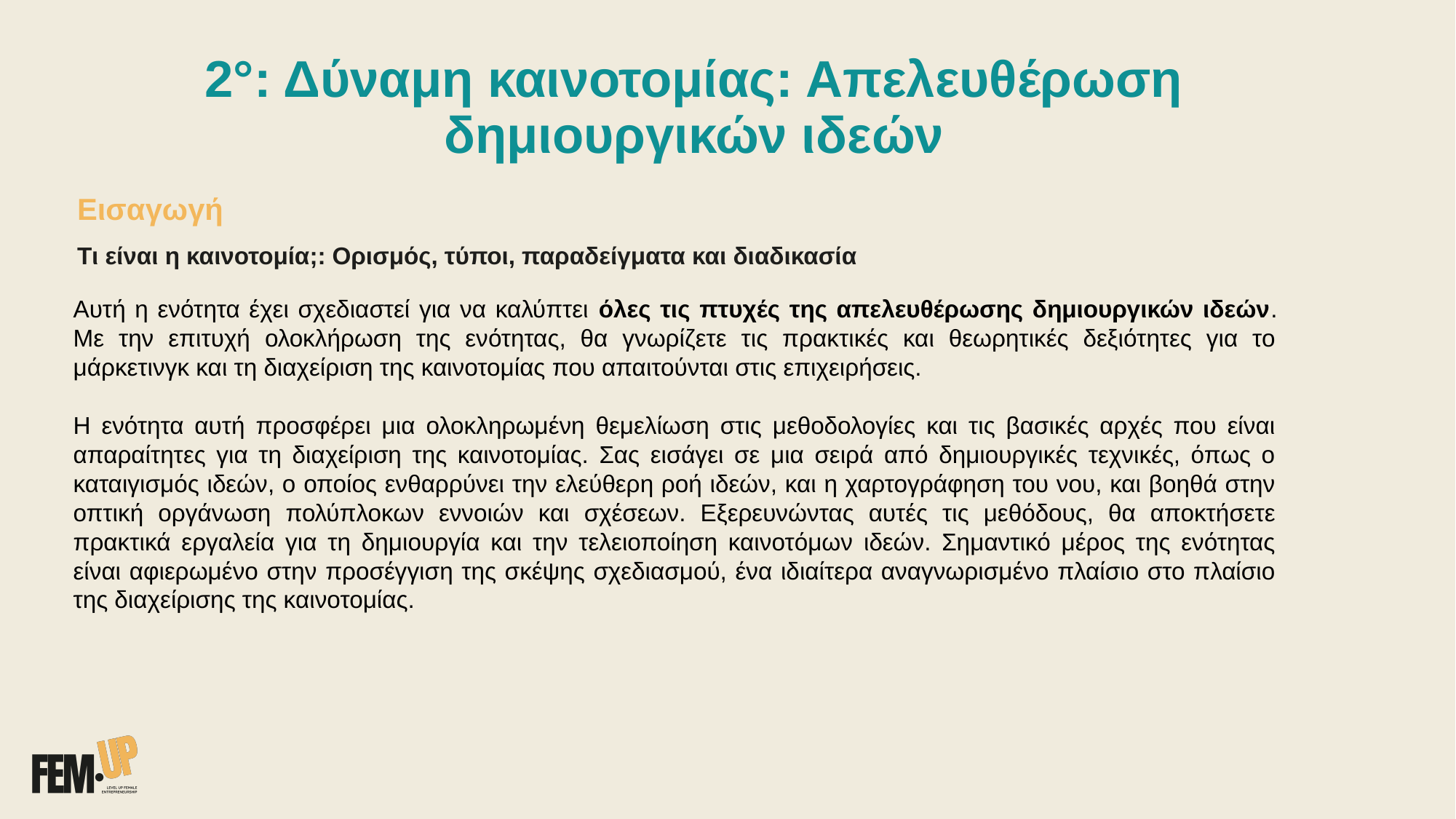

# 2°: Δύναμη καινοτομίας: Απελευθέρωση δημιουργικών ιδεών
Εισαγωγή
Τι είναι η καινοτομία;: Ορισμός, τύποι, παραδείγματα και διαδικασία
Αυτή η ενότητα έχει σχεδιαστεί για να καλύπτει όλες τις πτυχές της απελευθέρωσης δημιουργικών ιδεών. Με την επιτυχή ολοκλήρωση της ενότητας, θα γνωρίζετε τις πρακτικές και θεωρητικές δεξιότητες για το μάρκετινγκ και τη διαχείριση της καινοτομίας που απαιτούνται στις επιχειρήσεις.

Η ενότητα αυτή προσφέρει μια ολοκληρωμένη θεμελίωση στις μεθοδολογίες και τις βασικές αρχές που είναι απαραίτητες για τη διαχείριση της καινοτομίας. Σας εισάγει σε μια σειρά από δημιουργικές τεχνικές, όπως ο καταιγισμός ιδεών, ο οποίος ενθαρρύνει την ελεύθερη ροή ιδεών, και η χαρτογράφηση του νου, και βοηθά στην οπτική οργάνωση πολύπλοκων εννοιών και σχέσεων. Εξερευνώντας αυτές τις μεθόδους, θα αποκτήσετε πρακτικά εργαλεία για τη δημιουργία και την τελειοποίηση καινοτόμων ιδεών. Σημαντικό μέρος της ενότητας είναι αφιερωμένο στην προσέγγιση της σκέψης σχεδιασμού, ένα ιδιαίτερα αναγνωρισμένο πλαίσιο στο πλαίσιο της διαχείρισης της καινοτομίας.

​